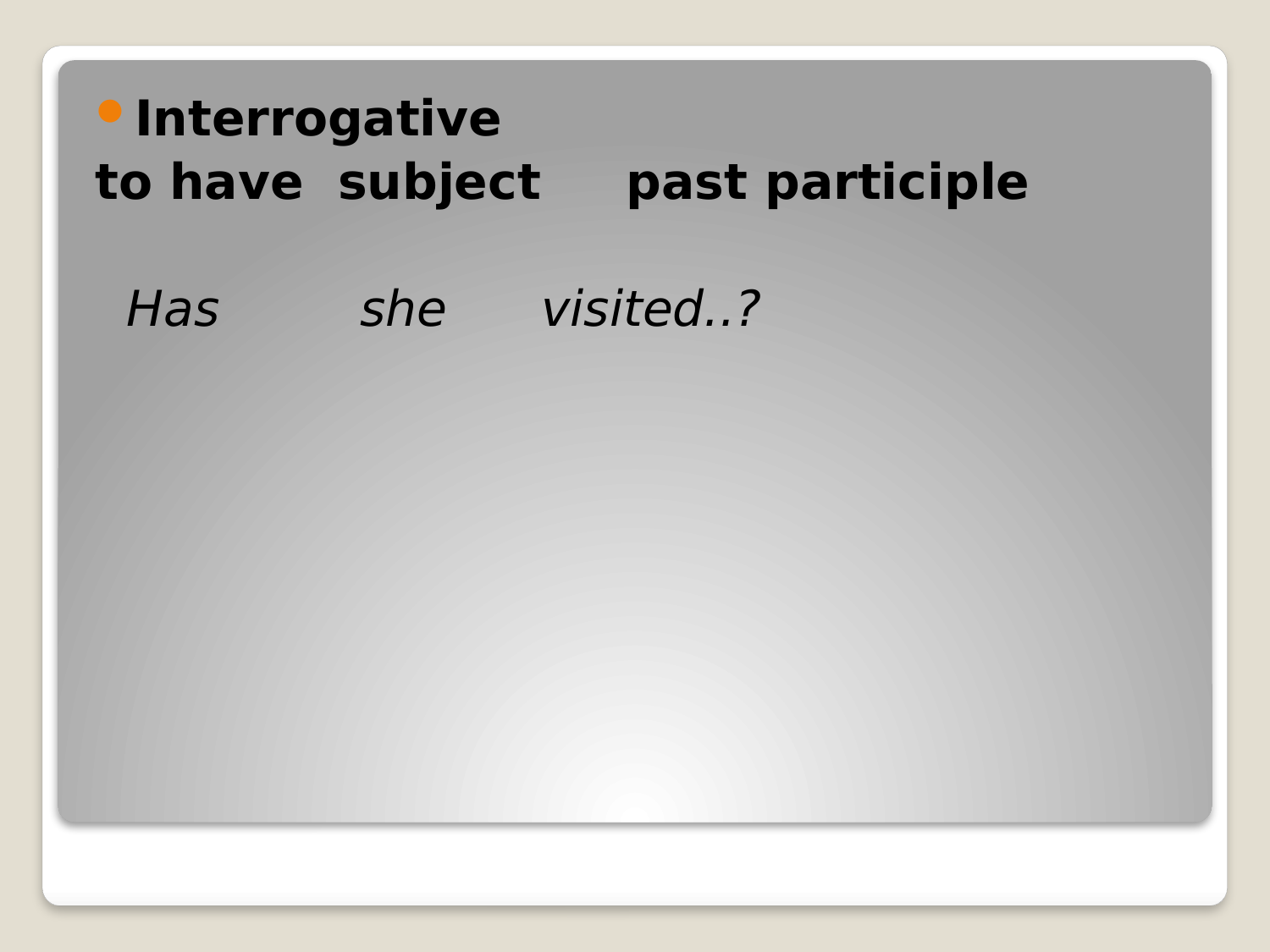

Interrogative
to have  subject     past participle

  Has         she      visited..?

#